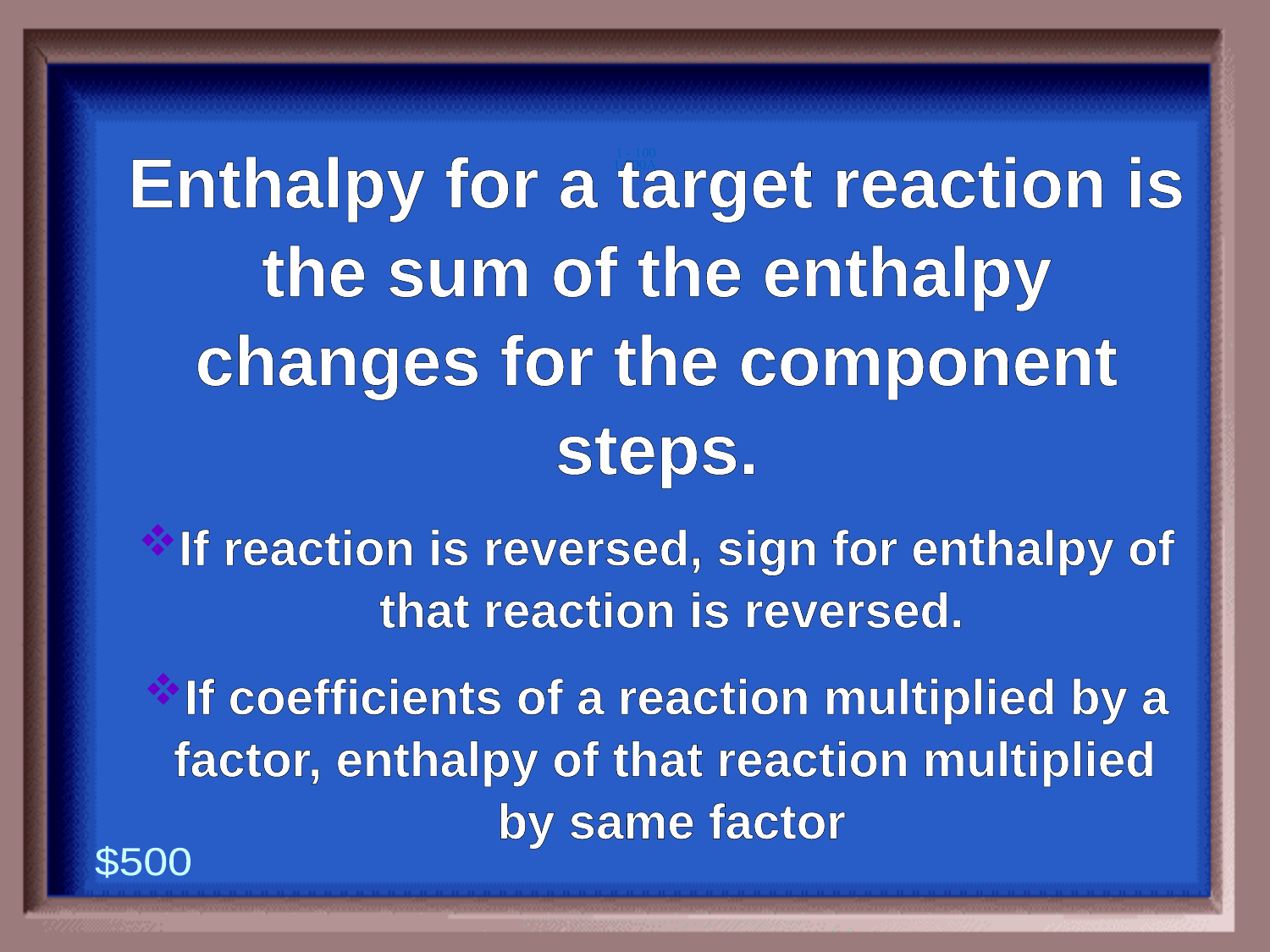

1-500A

Enthalpy for a target reaction is the sum of the enthalpy changes for the component steps.
If reaction is reversed, sign for enthalpy of that reaction is reversed.
If coefficients of a reaction multiplied by a factor, enthalpy of that reaction multiplied  by same factor

1 - 100
$500